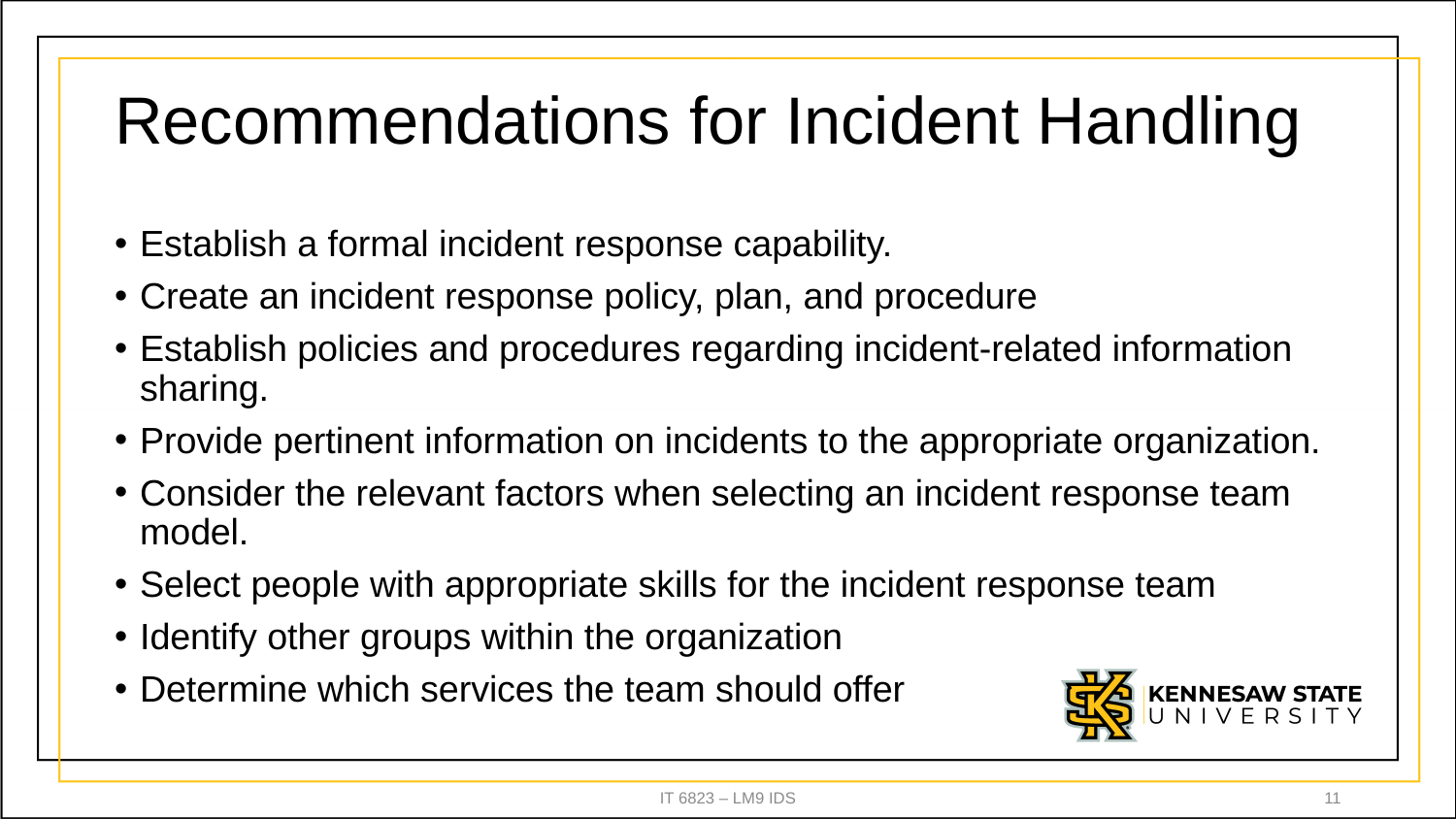

# Recommendations for Incident Handling
Establish a formal incident response capability.
Create an incident response policy, plan, and procedure
Establish policies and procedures regarding incident-related information sharing.
Provide pertinent information on incidents to the appropriate organization.
Consider the relevant factors when selecting an incident response team model.
Select people with appropriate skills for the incident response team
Identify other groups within the organization
Determine which services the team should offer
IT 6823 – LM9 IDS
11